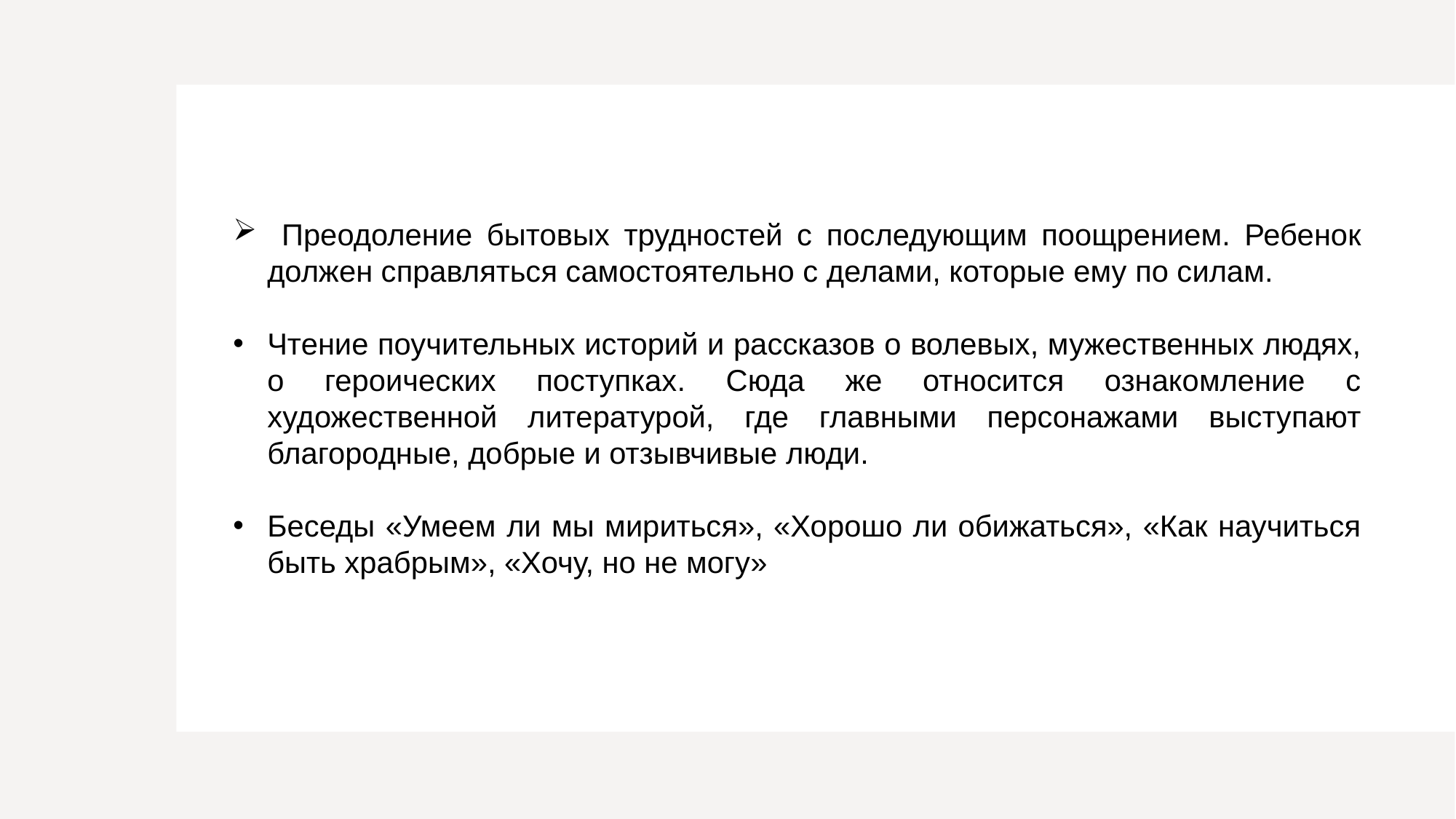

Преодоление бытовых трудностей с последующим поощрением. Ребенок должен справляться самостоятельно с делами, которые ему по силам.

Чтение поучительных историй и рассказов о волевых, мужественных людях, о героических поступках. Сюда же относится ознакомление с художественной литературой, где главными персонажами выступают благородные, добрые и отзывчивые люди.

Беседы «Умеем ли мы мириться», «Хорошо ли обижаться», «Как научиться быть храбрым», «Хочу, но не могу»